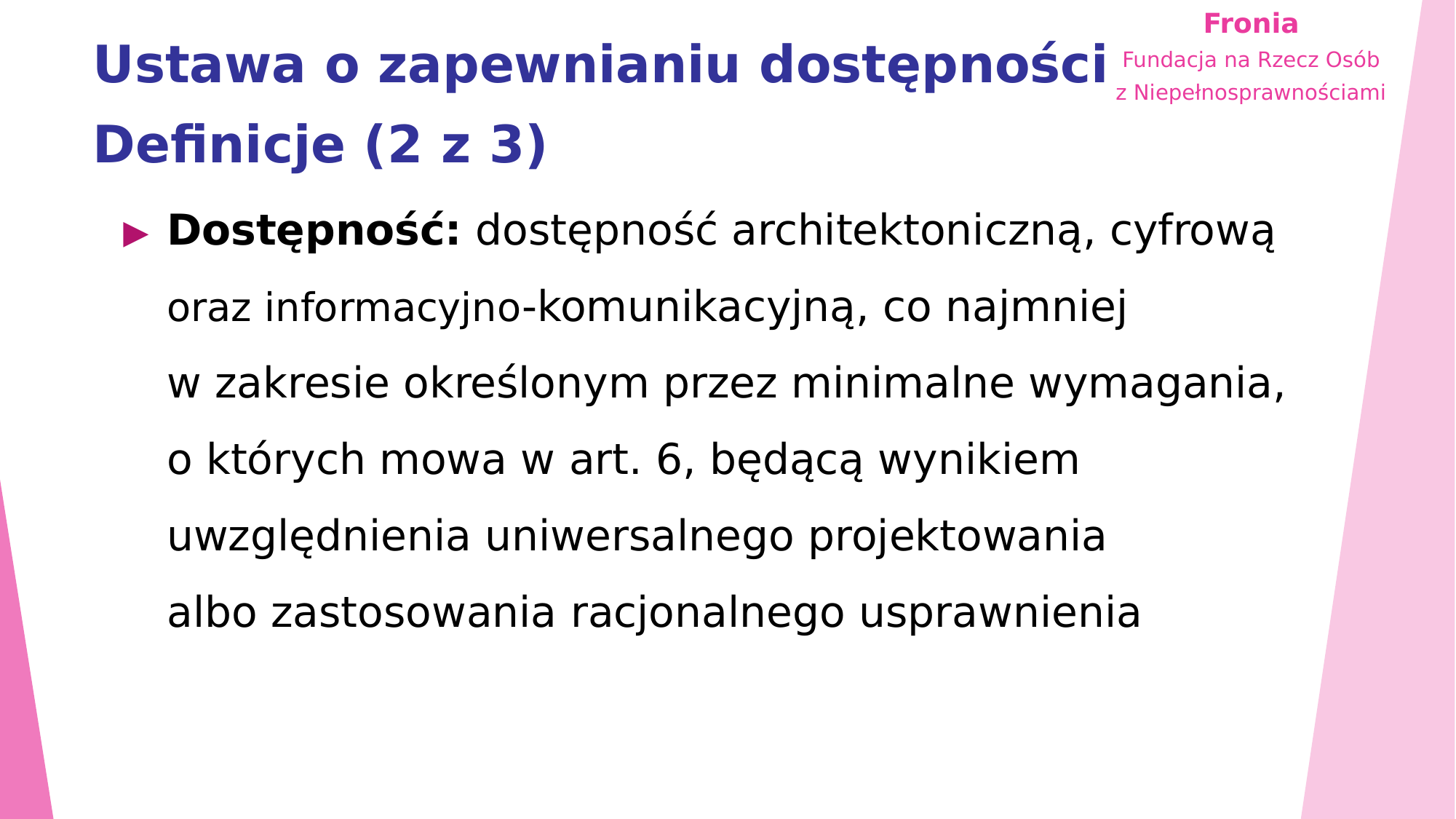

# Ustawa o zapewnianiu dostępności
Definicje (2 z 3)
Dostępność: dostępność architektoniczną, cyfrową oraz informacyjno-komunikacyjną, co najmniej w zakresie określonym przez minimalne wymagania, o których mowa w art. 6, będącą wynikiem uwzględnienia uniwersalnego projektowania albo zastosowania racjonalnego usprawnienia